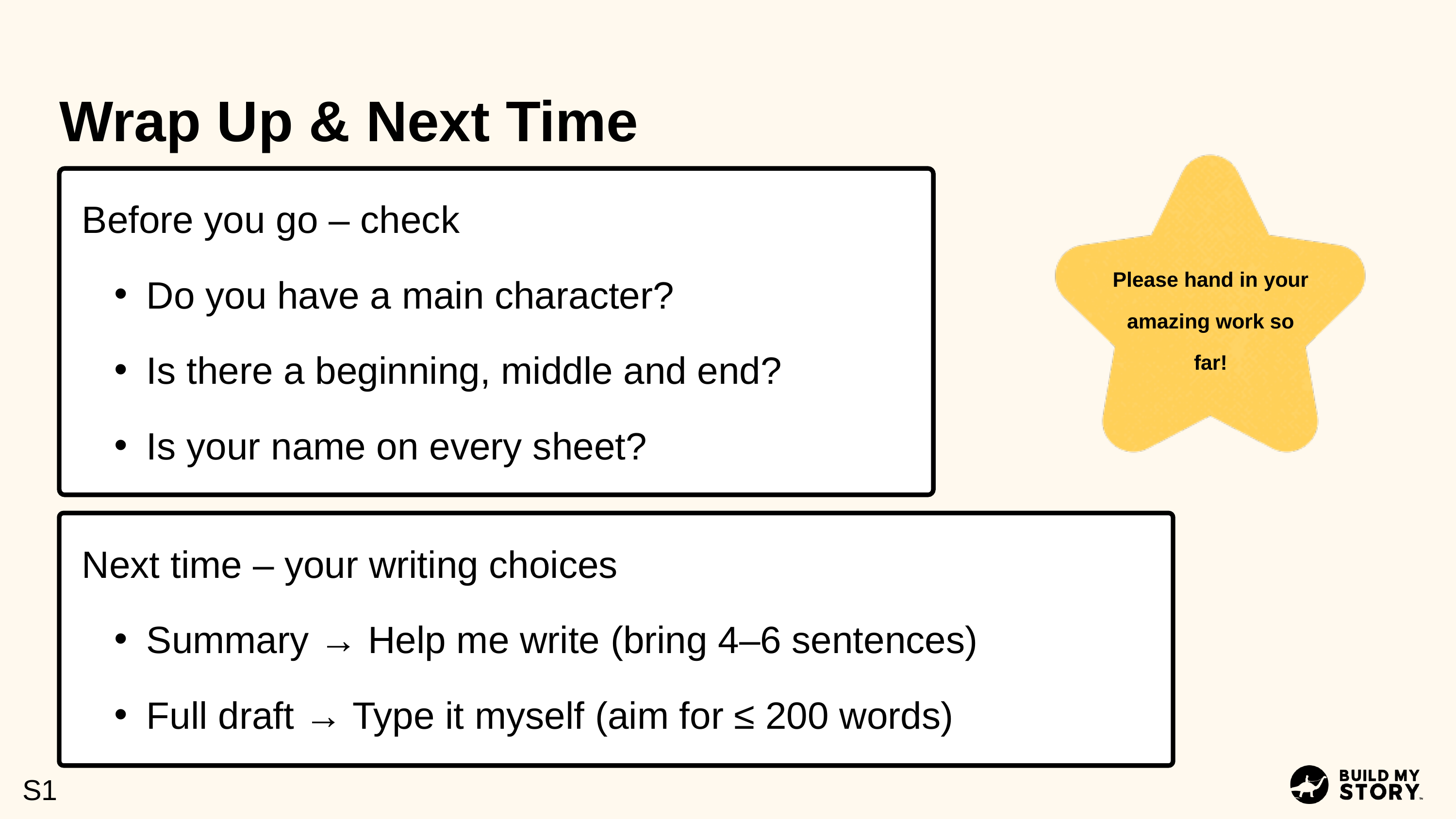

Wrap Up & Next Time

Before you go – check
Do you have a main character?
Is there a beginning, middle and end?
Is your name on every sheet?

Please hand in your amazing work so far!
Next time – your writing choices
Summary → Help me write (bring 4–6 sentences)
Full draft → Type it myself (aim for ≤ 200 words)

S1